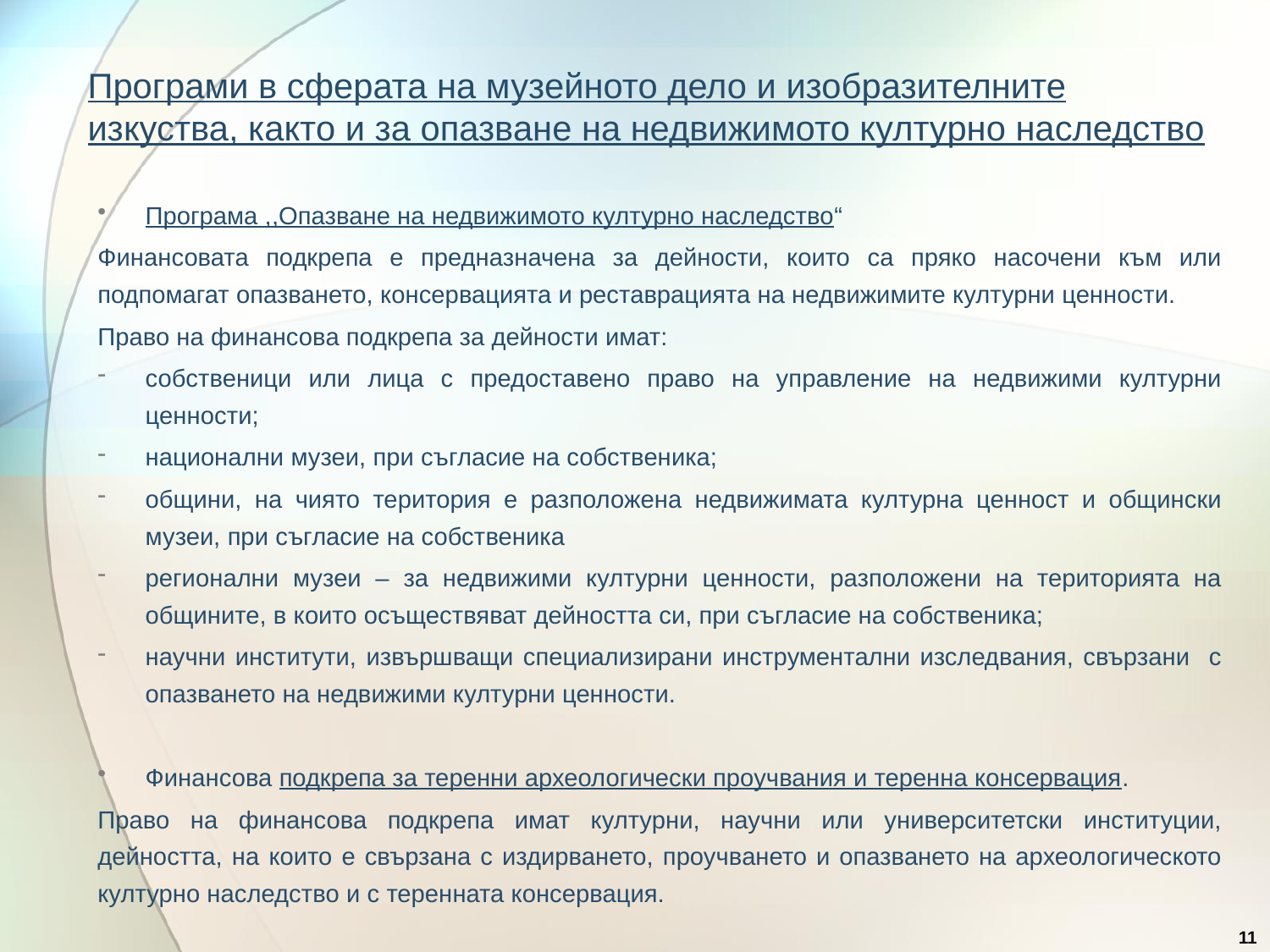

# Програми в сферата на музейното дело и изобразителните изкуства, както и за опазване на недвижимото културно наследство
Програма ,,Опазване на недвижимото културно наследство“
Финансовата подкрепа е предназначена за дейности, които са пряко насочени към или подпомагат опазването, консервацията и реставрацията на недвижимите културни ценности.
Право на финансова подкрепа за дейности имат:
собственици или лица с предоставено право на управление на недвижими културни ценности;
национални музеи, при съгласие на собственика;
общини, на чиято територия е разположена недвижимата културна ценност и общински музеи, при съгласие на собственика
регионални музеи – за недвижими културни ценности, разположени на територията на общините, в които осъществяват дейността си, при съгласие на собственика;
научни институти, извършващи специализирани инструментални изследвания, свързани  с опазването на недвижими културни ценности.

Финансова подкрепа за теренни археологически проучвания и теренна консервация.
Право на финансова подкрепа имат културни, научни или университетски институции, дейността, на които е свързана с издирването, проучването и опазването на археологическото културно наследство и с теренната консервация.

11